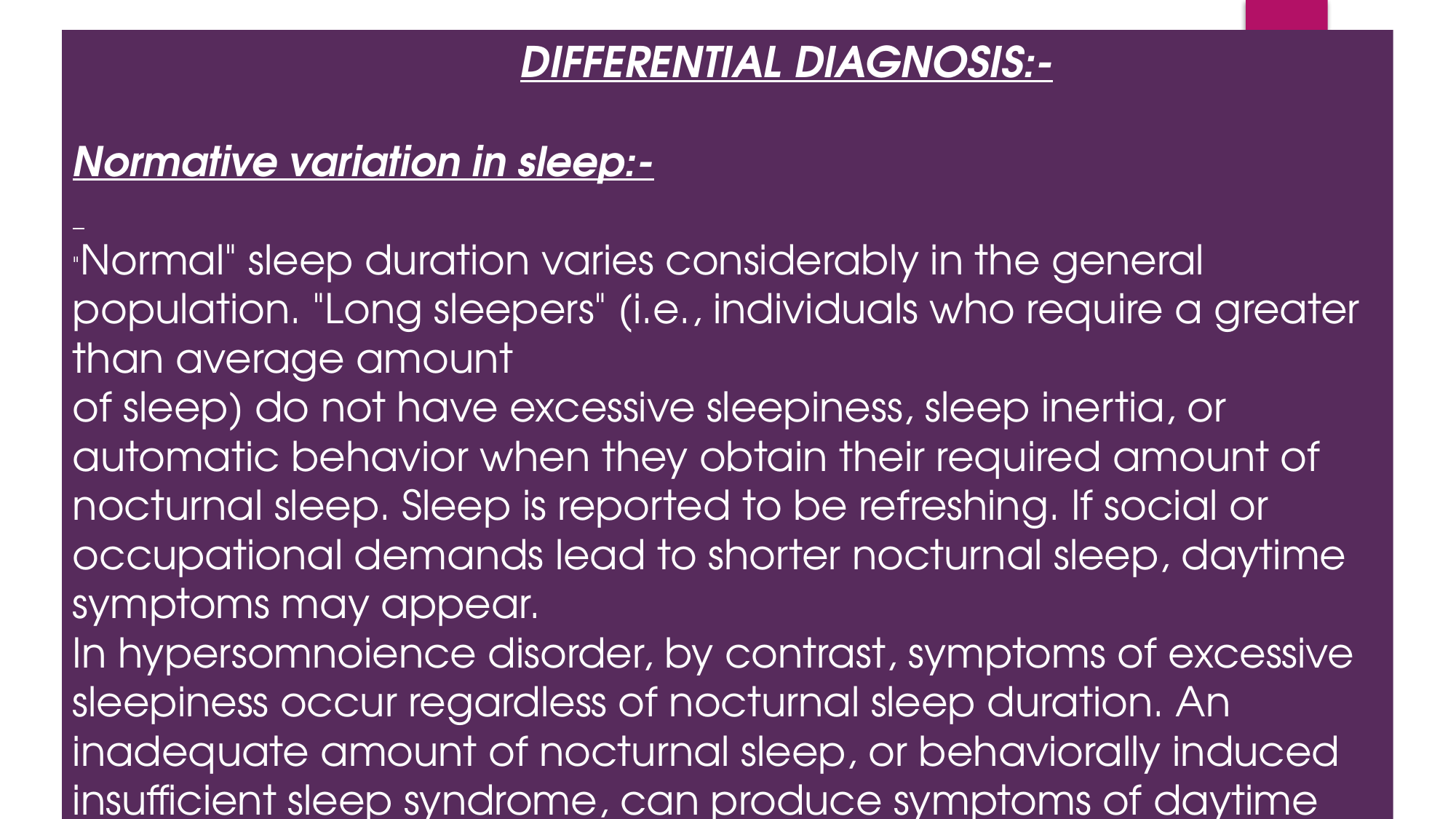

DIFFERENTIAL DIAGNOSIS:-

Normative variation in sleep:-

"Normal" sleep duration varies considerably in the general
population. "Long sleepers" (i.e., individuals who require a greater than average amount
of sleep) do not have excessive sleepiness, sleep inertia, or automatic behavior when they obtain their required amount of nocturnal sleep. Sleep is reported to be refreshing. If social or occupational demands lead to shorter nocturnal sleep, daytime symptoms may appear.
In hypersomnoience disorder, by contrast, symptoms of excessive sleepiness occur regardless of nocturnal sleep duration. An inadequate amount of nocturnal sleep, or behaviorally induced insufficient sleep syndrome, can produce symptoms of daytime sleepiness very similar to those of hypersomnoience.